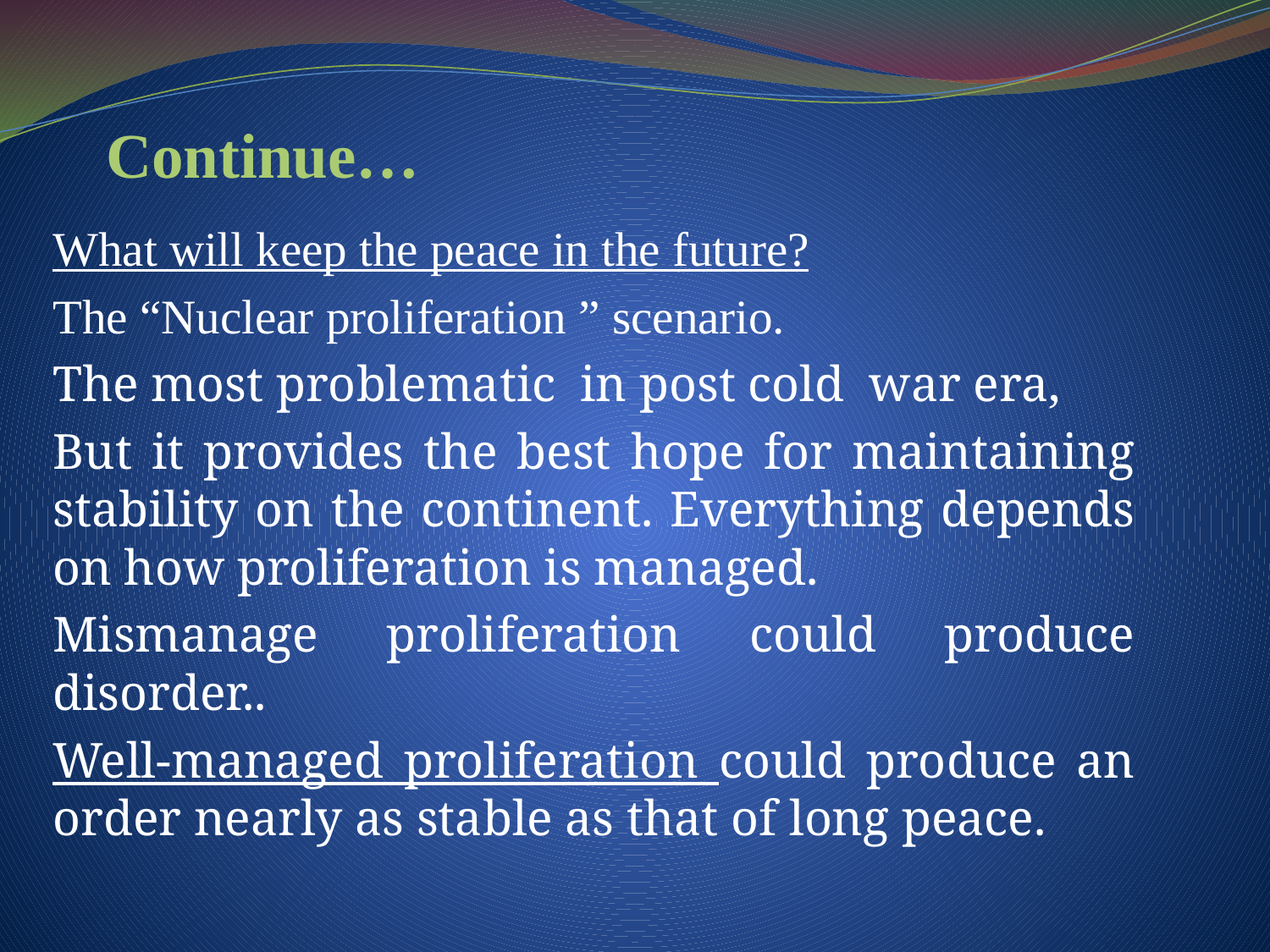

# Continue…
What will keep the peace in the future?
The “Nuclear proliferation ” scenario.
The most problematic  in post cold  war era,
But it provides the best hope for maintaining stability on the continent. Everything depends on how proliferation is managed.
Mismanage proliferation could produce disorder..
Well-managed proliferation could produce an order nearly as stable as that of long peace.